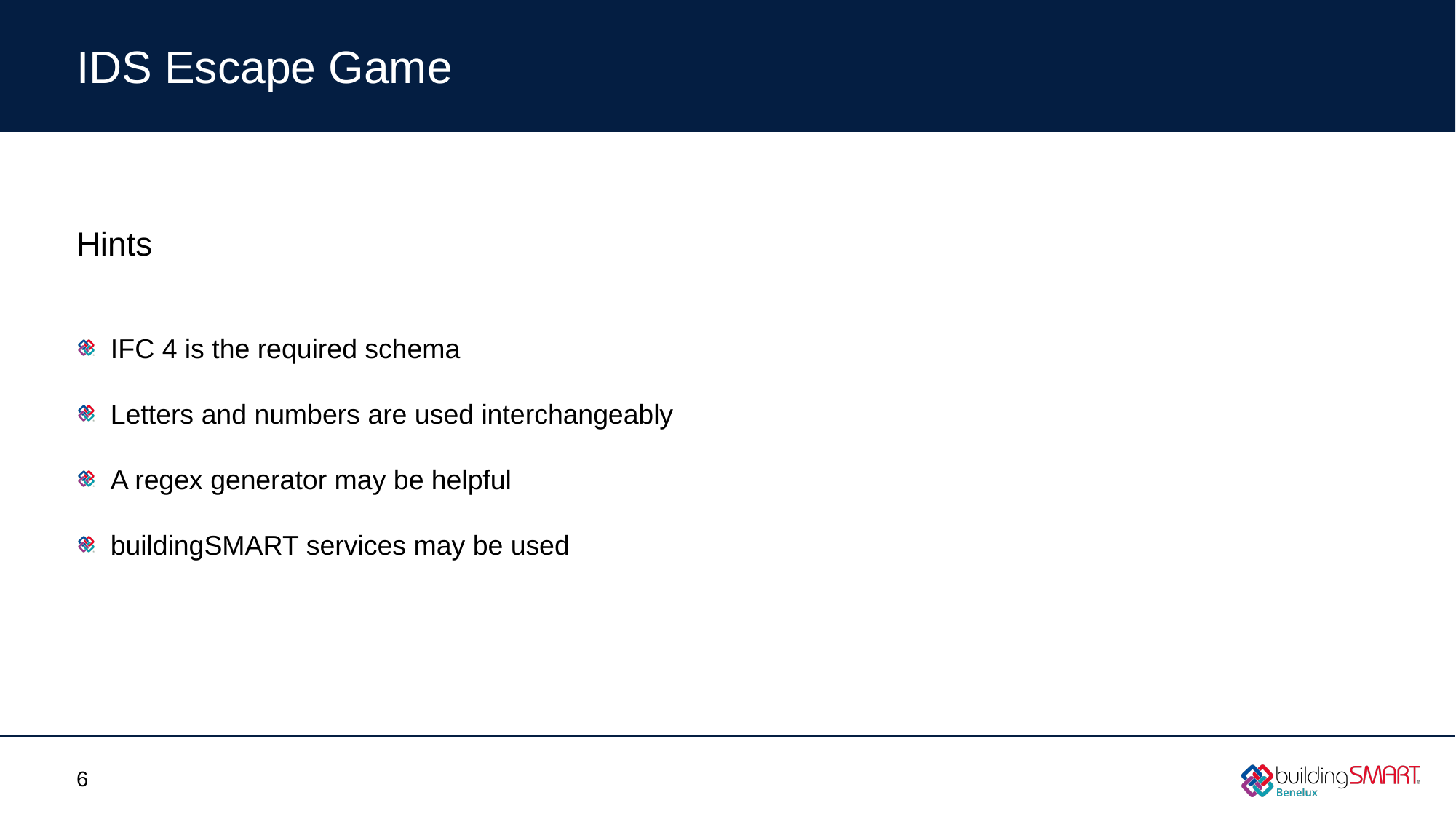

# IDS Escape Game
Hints
IFC 4 is the required schema
Letters and numbers are used interchangeably
A regex generator may be helpful
buildingSMART services may be used
6